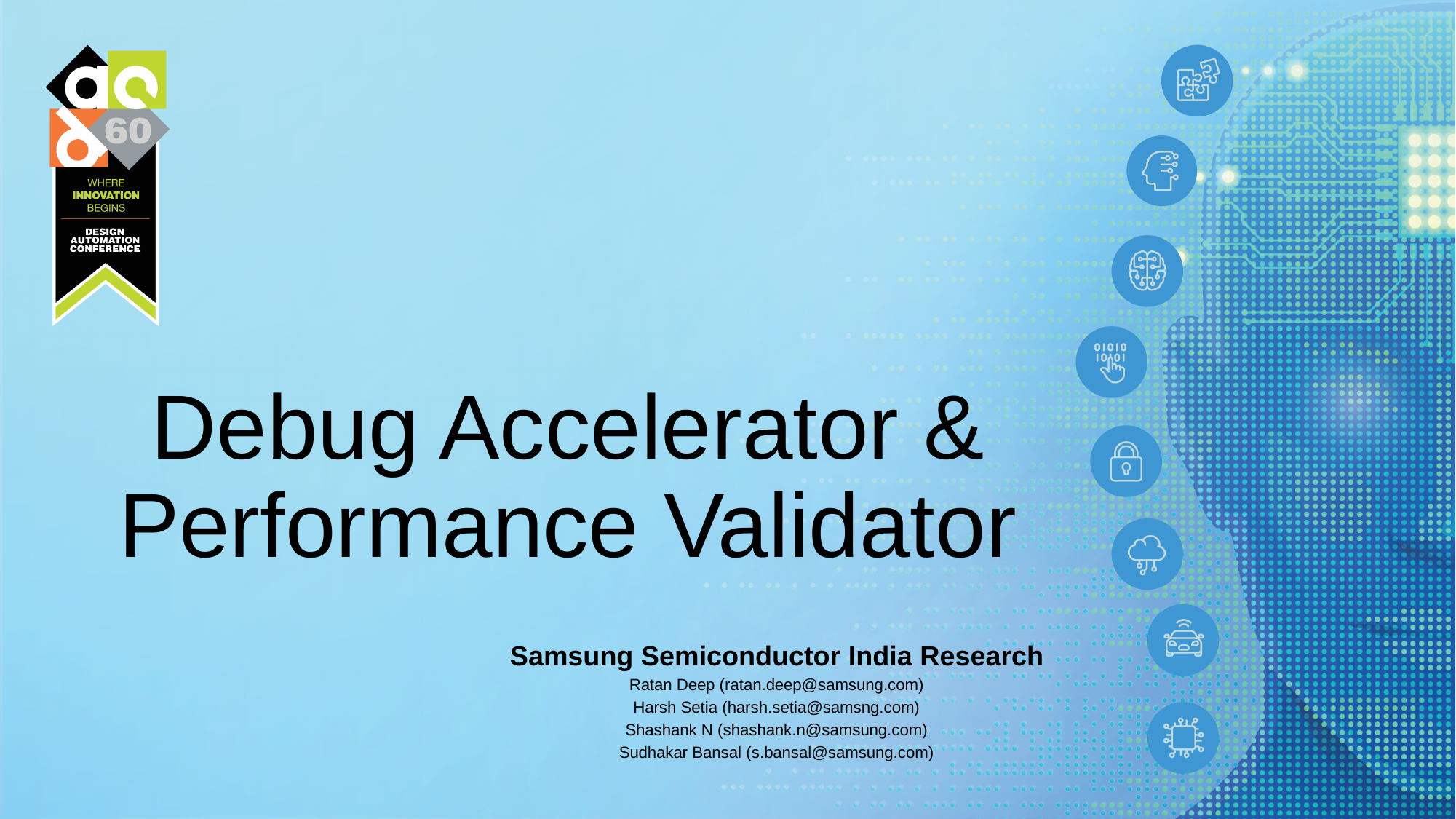

# Debug Accelerator & Performance Validator
Samsung Semiconductor India Research
Ratan Deep (ratan.deep@samsung.com)
Harsh Setia (harsh.setia@samsng.com)
Shashank N (shashank.n@samsung.com)
Sudhakar Bansal (s.bansal@samsung.com)